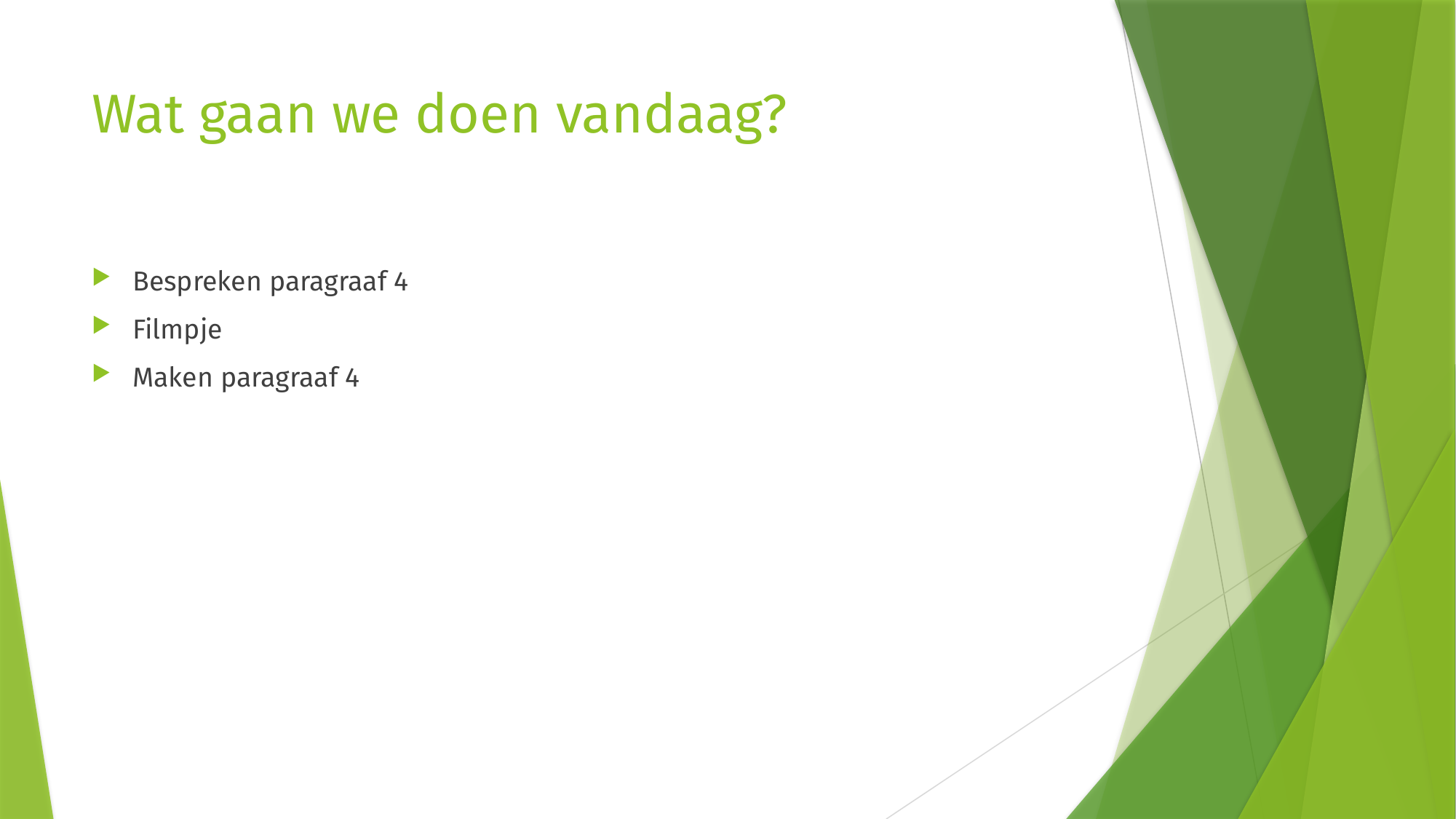

# Wat gaan we doen vandaag?
Bespreken paragraaf 4
Filmpje
Maken paragraaf 4